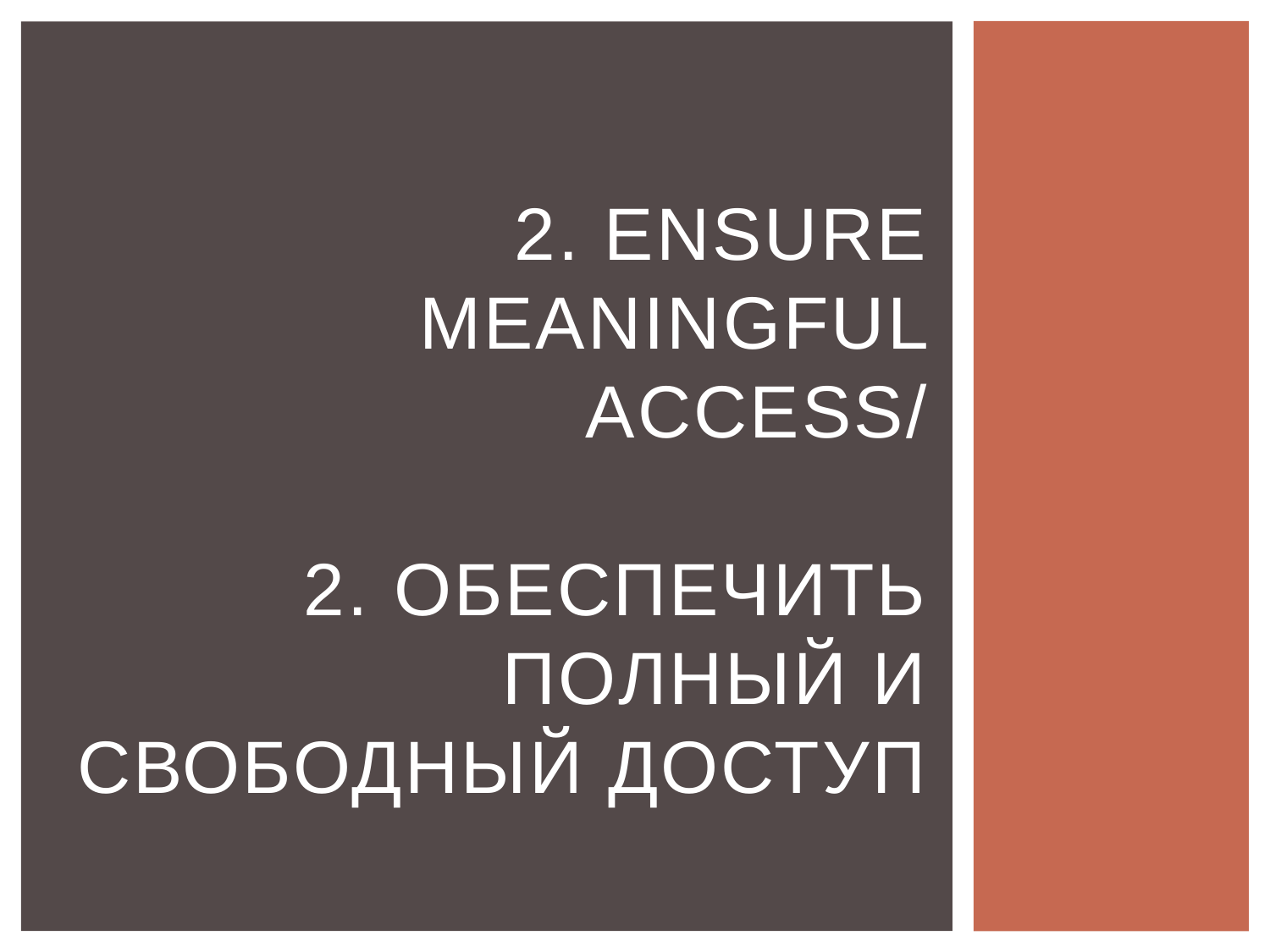

# 2. Ensure meaningful access/ 2. Обеспечить полный и свободный доступ